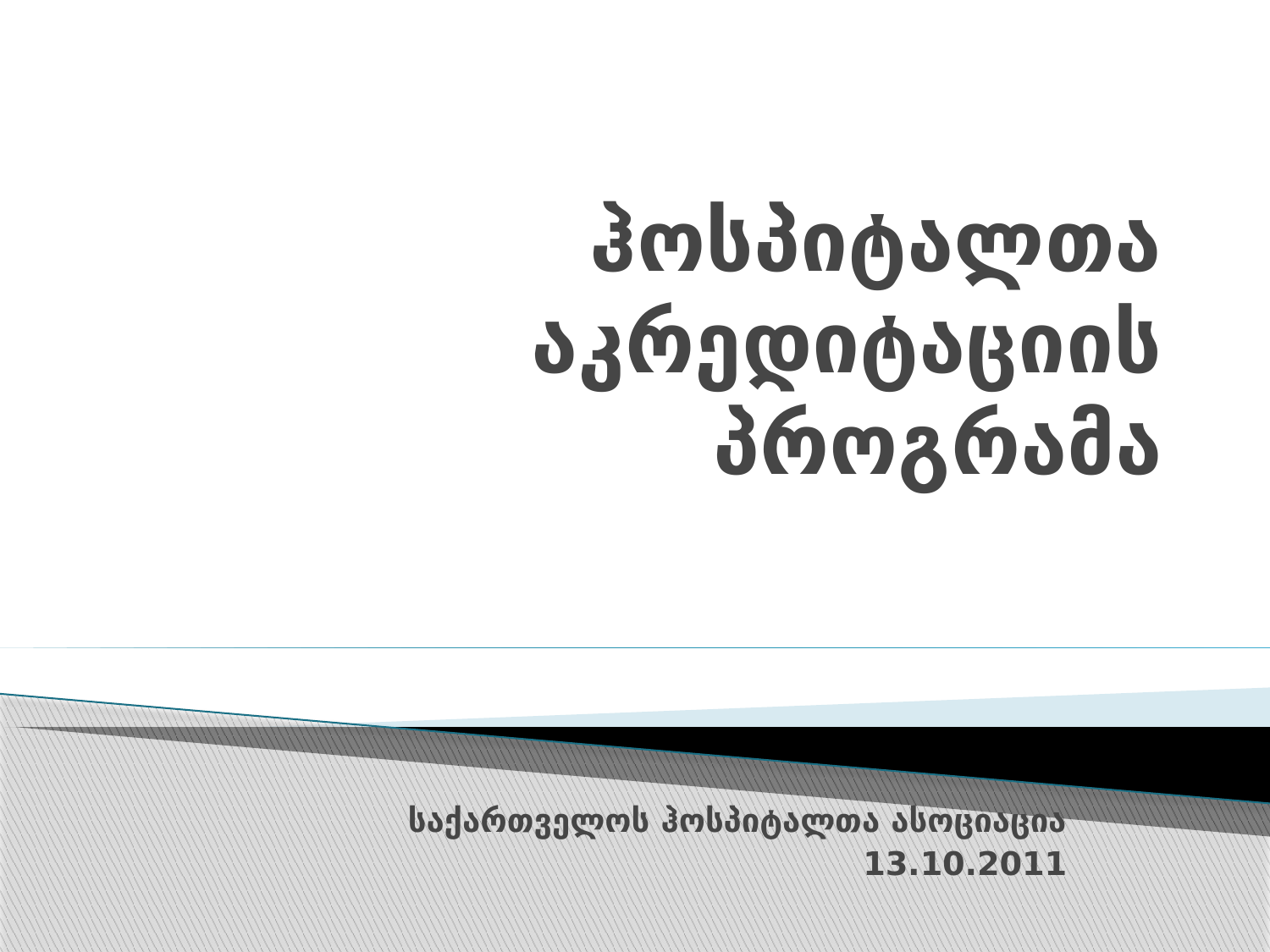

# ჰოსპიტალთა აკრედიტაციის პროგრამა
საქართველოს ჰოსპიტალთა ასოციაცია
13.10.2011